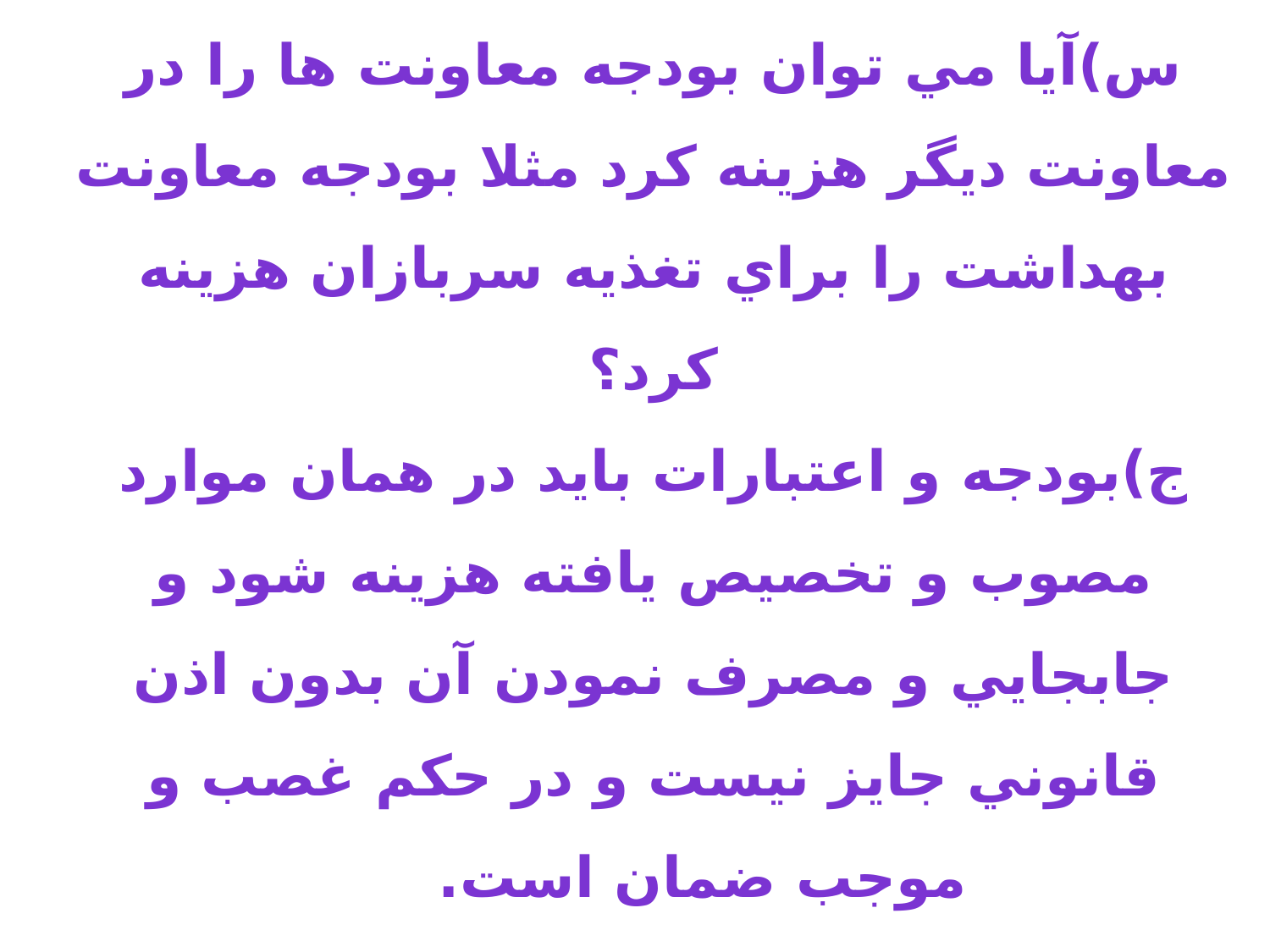

# س)آيا مي توان بودجه معاونت ها را در معاونت ديگر هزينه كرد مثلا بودجه معاونت بهداشت را براي تغذيه سربازان هزينه كرد؟ ج)بودجه و اعتبارات بايد در همان موارد مصوب و تخصيص يافته هزينه شود و جابجايي و مصرف نمودن آن بدون اذن قانوني جايز نيست و در حكم غصب و موجب ضمان است.